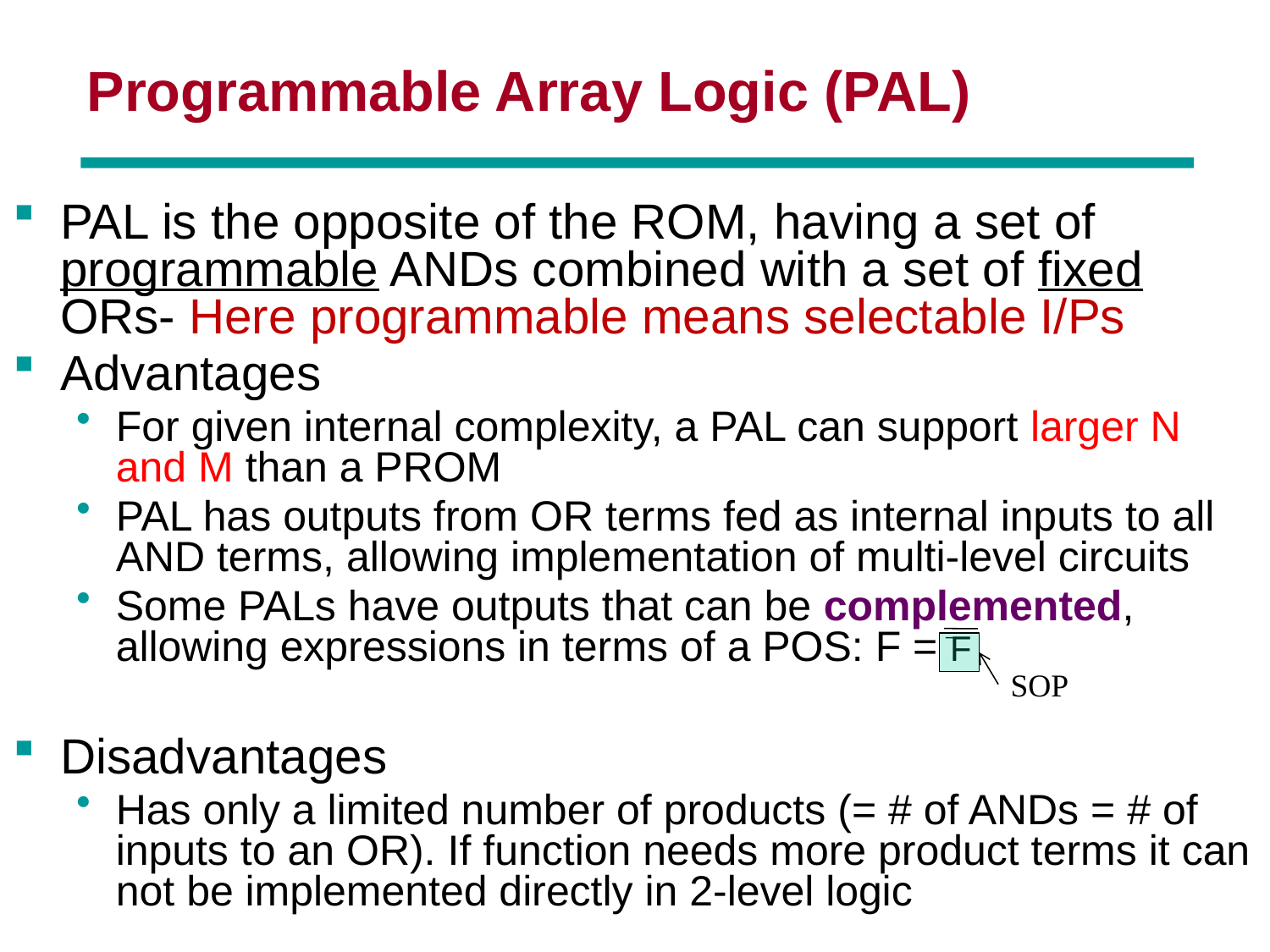

# Programmable Array Logic (PAL)
PAL is the opposite of the ROM, having a set of programmable ANDs combined with a set of fixed ORs- Here programmable means selectable I/Ps
Advantages
For given internal complexity, a PAL can support larger N and M than a PROM
PAL has outputs from OR terms fed as internal inputs to all AND terms, allowing implementation of multi-level circuits
Some PALs have outputs that can be complemented, allowing expressions in terms of a POS: F = F

Disadvantages
Has only a limited number of products (= # of ANDs = # of inputs to an OR). If function needs more product terms it can not be implemented directly in 2-level logic

SOP
Chapter 3 - Part 1        15